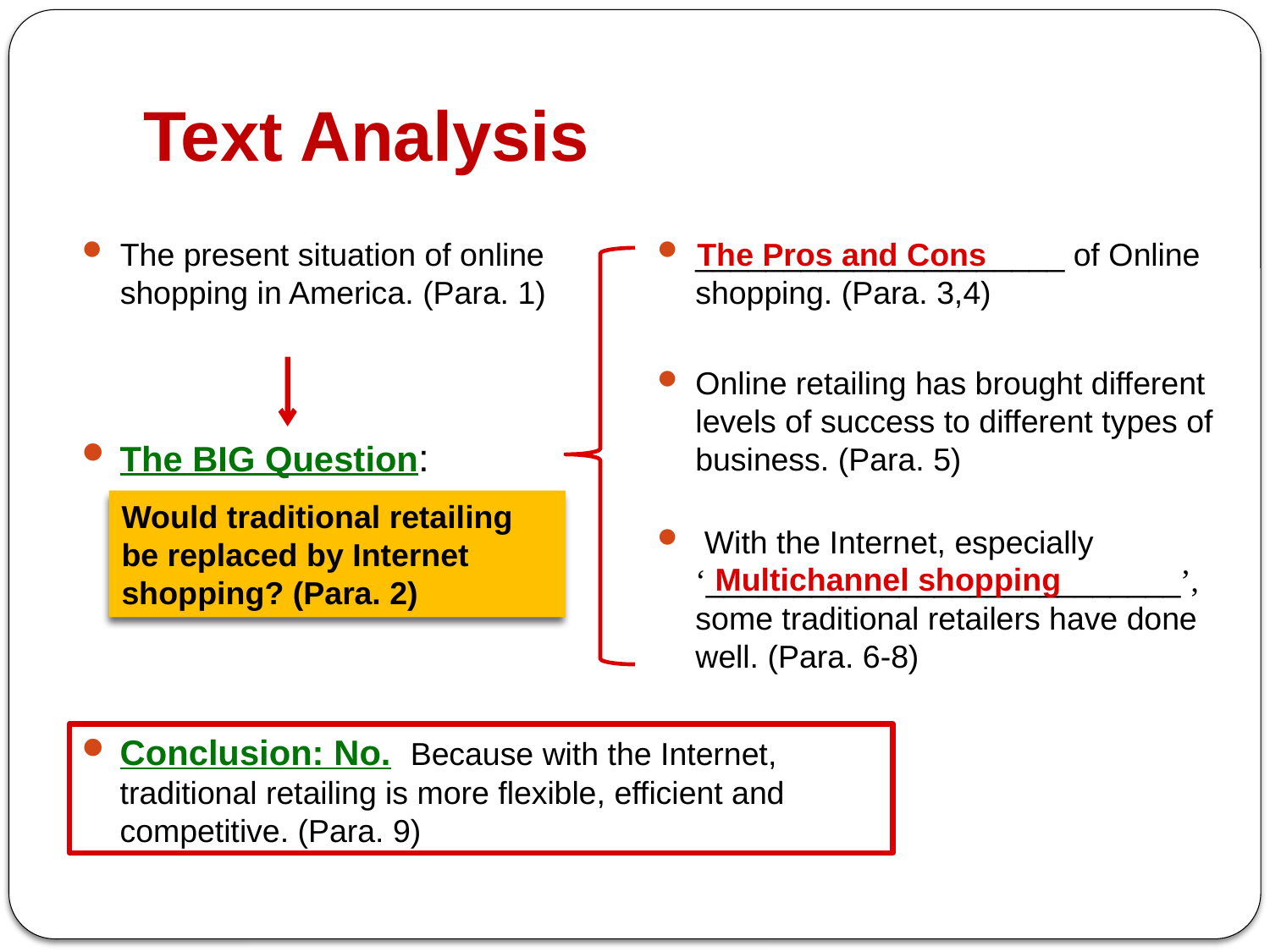

# Text Analysis
The present situation of online shopping in America. (Para. 1)
_____________________ of Online shopping. (Para. 3,4)
The Pros and Cons

Online retailing has brought different levels of success to different types of business. (Para. 5)
The BIG Question:

Would traditional retailing be replaced by Internet shopping? (Para. 2)
 With the Internet, especially ‘___________________________’, some traditional retailers have done well. (Para. 6-8)
Multichannel shopping
Conclusion: No.  Because with the Internet, traditional retailing is more flexible, efficient and competitive. (Para. 9)